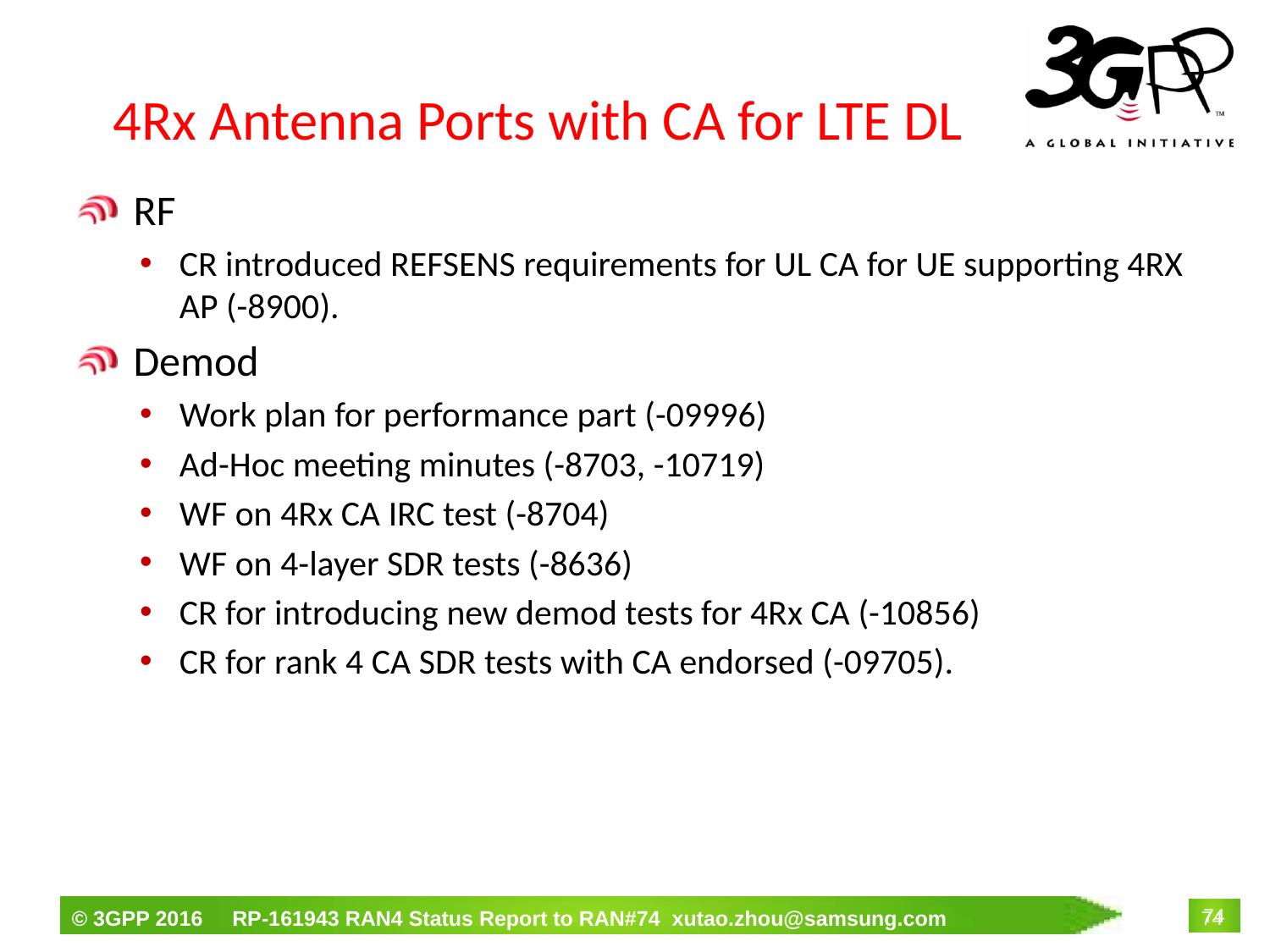

# 4Rx Antenna Ports with CA for LTE DL
 RF
CR introduced REFSENS requirements for UL CA for UE supporting 4RX AP (-8900).
 Demod
Work plan for performance part (-09996)
Ad-Hoc meeting minutes (-8703, -10719)
WF on 4Rx CA IRC test (-8704)
WF on 4-layer SDR tests (-8636)
CR for introducing new demod tests for 4Rx CA (-10856)
CR for rank 4 CA SDR tests with CA endorsed (-09705).

74